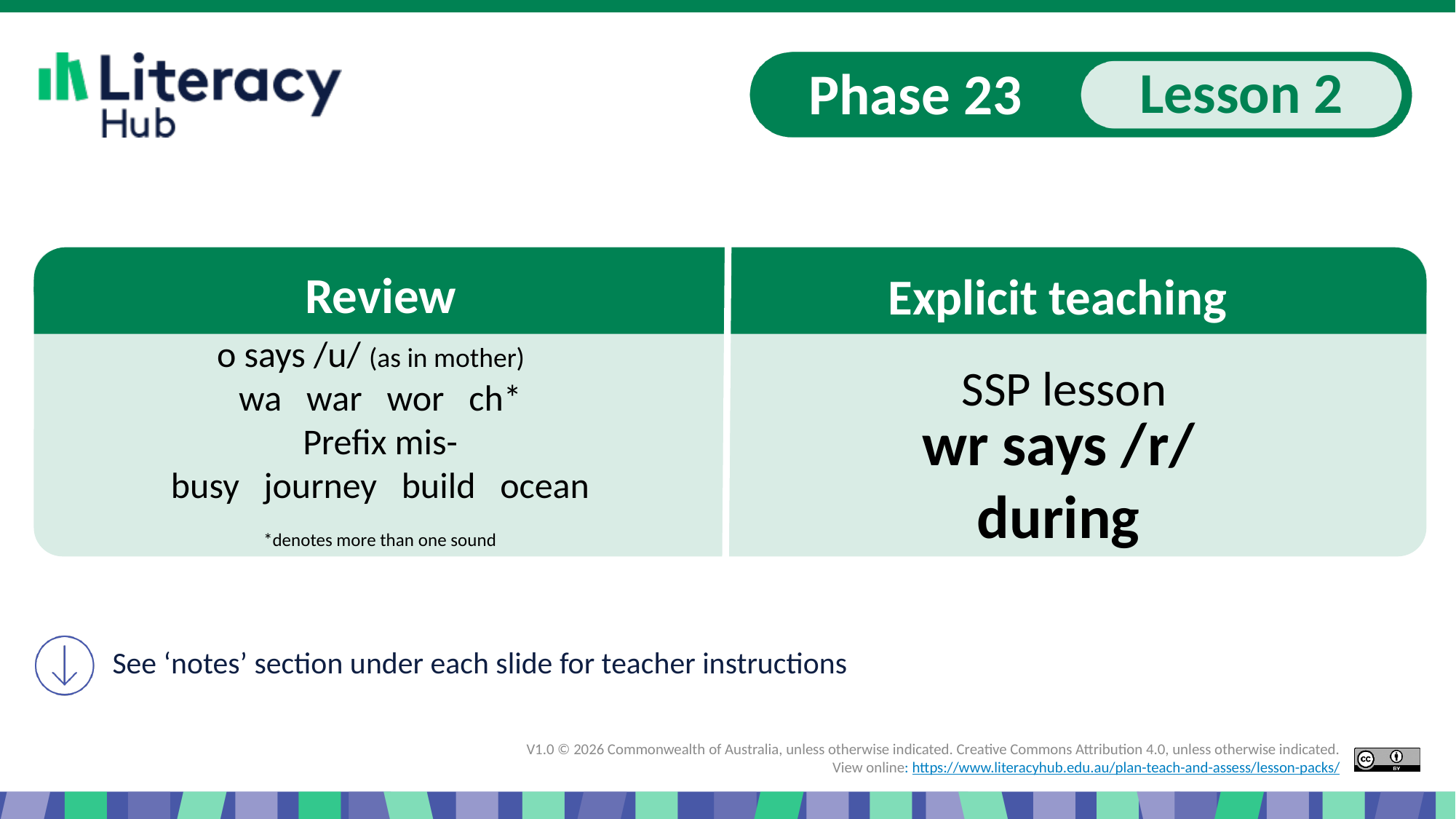

Slide 1 Phase 23, lesson 2 Explicit teaching wr says /r/
o says /u/ (as in mother)
wa   war   wor   ch*
Prefix mis-
busy   journey   build   ocean

*denotes more than one sound
wr says /r/
during